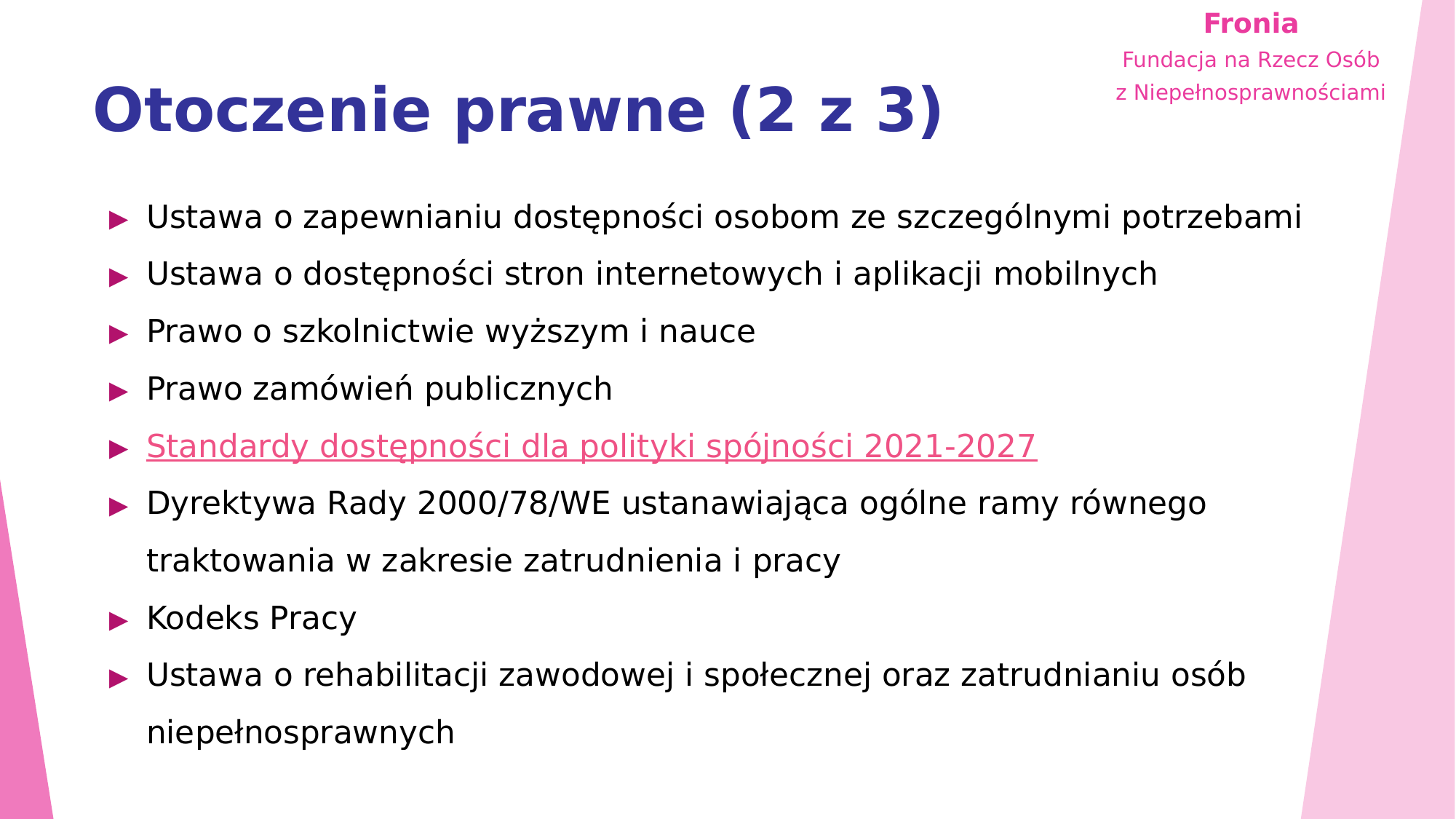

# Otoczenie prawne (2 z 3)
Ustawa o zapewnianiu dostępności osobom ze szczególnymi potrzebami
Ustawa o dostępności stron internetowych i aplikacji mobilnych
Prawo o szkolnictwie wyższym i nauce
Prawo zamówień publicznych
Standardy dostępności dla polityki spójności 2021-2027
Dyrektywa Rady 2000/78/WE ustanawiająca ogólne ramy równego traktowania w zakresie zatrudnienia i pracy
Kodeks Pracy
Ustawa o rehabilitacji zawodowej i społecznej oraz zatrudnianiu osób niepełnosprawnych